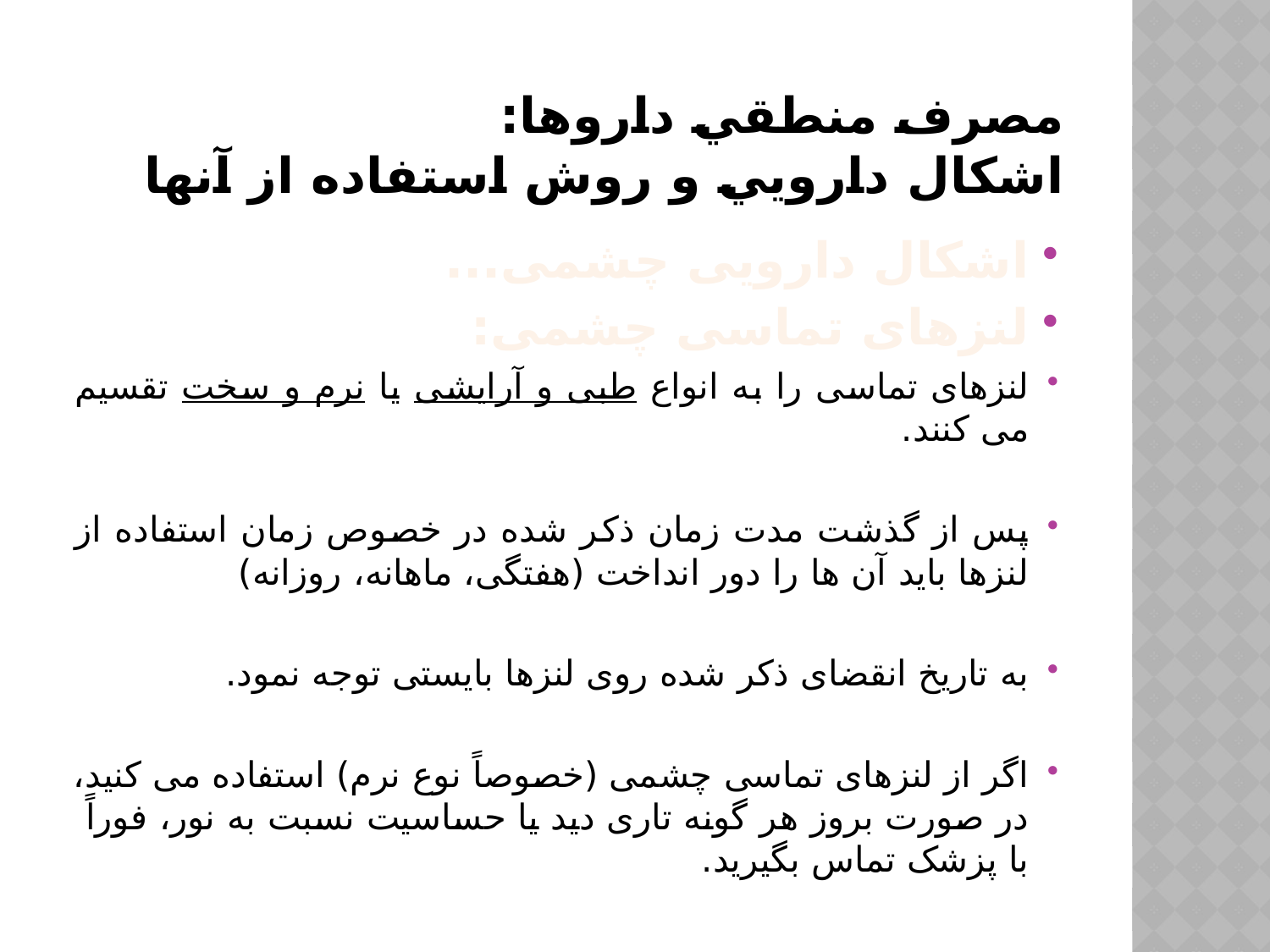

# مصرف منطقي داروها: اشكال دارويي و روش استفاده از آنها
اشکال دارویی چشمی...
لنزهای تماسی چشمی:
لنزهای تماسی را به انواع طبی و آرایشی يا نرم و سخت تقسیم می کنند.

پس از گذشت مدت زمان ذکر شده در خصوص زمان استفاده از لنزها باید آن ها را دور انداخت (هفتگی، ماهانه، روزانه)

به تاریخ انقضای ذکر شده روی لنزها بایستی توجه نمود.

اگر از لنزهای تماسی چشمی (خصوصاً نوع نرم) استفاده می کنید، در صورت بروز هر گونه تاری دید یا حساسیت نسبت به نور، فوراً  با پزشک تماس بگیرید.